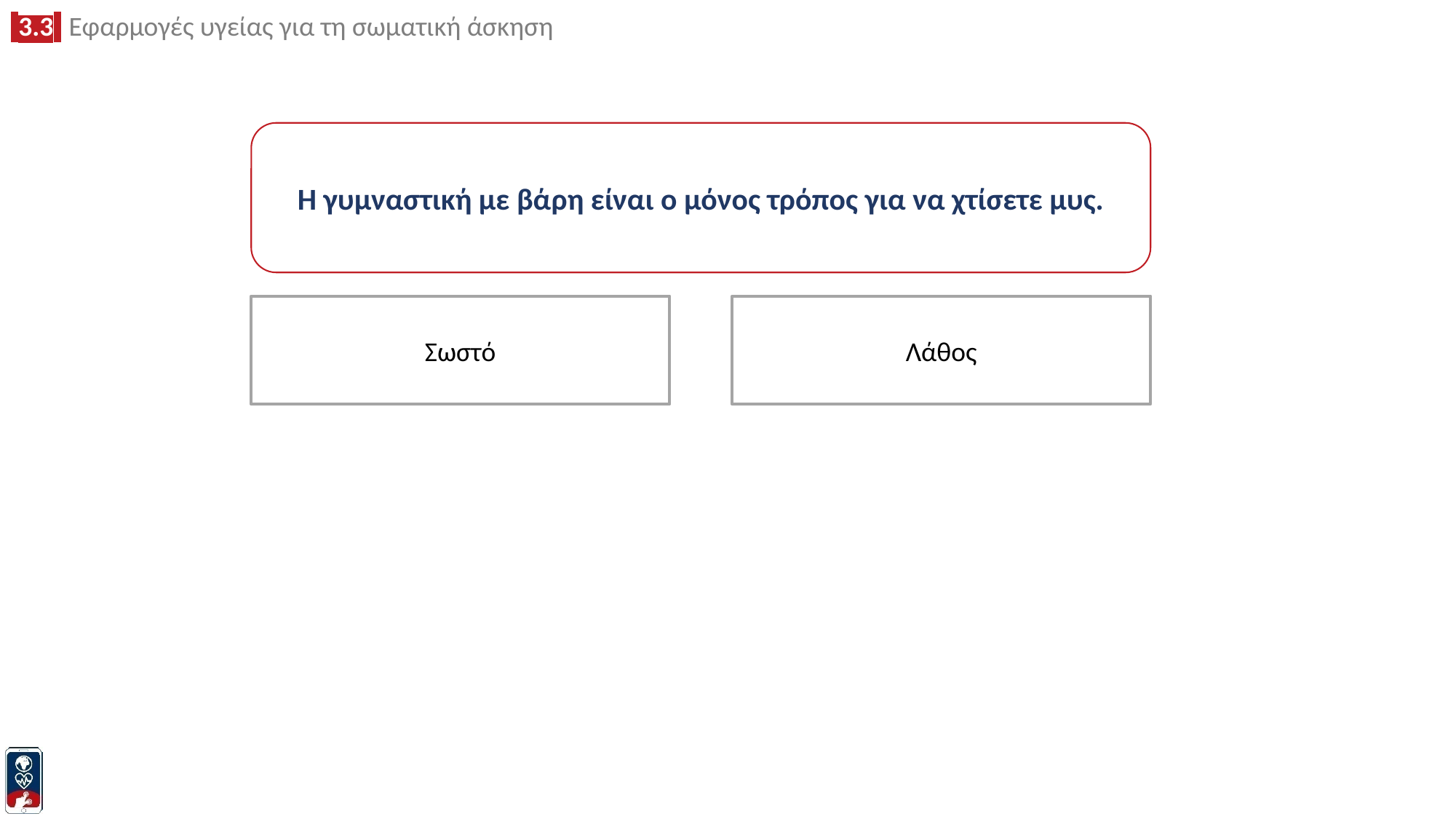

Η γυμναστική με βάρη είναι ο μόνος τρόπος για να χτίσετε μυς.
Λάθος
Σωστό